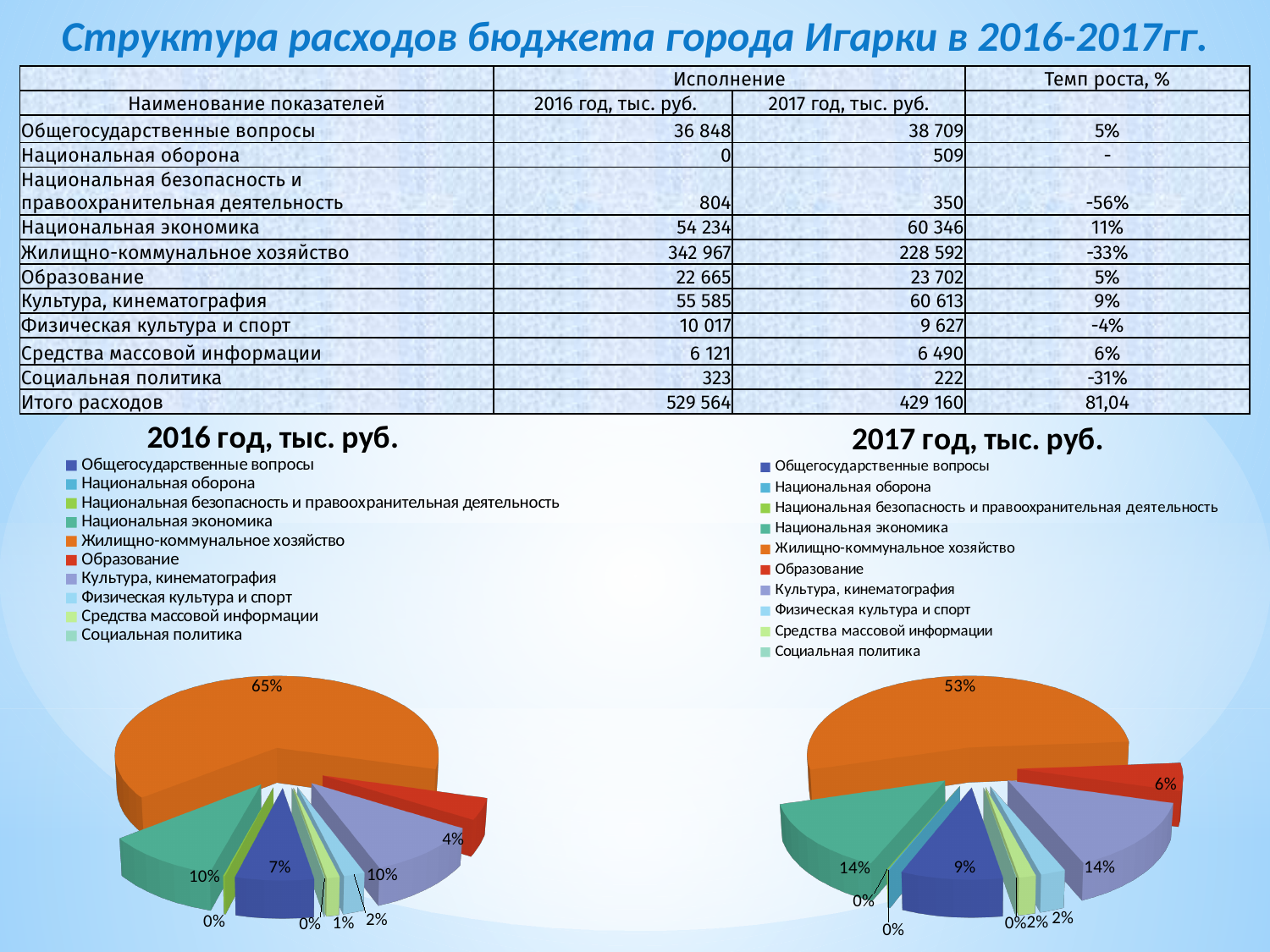

Структура расходов бюджета города Игарки в 2016-2017гг.
|  | Исполнение |  | Темп роста, % |
| --- | --- | --- | --- |
| Наименование показателей | 2016 год, тыс. руб. | 2017 год, тыс. руб. |  |
| Общегосударственные вопросы | 36 848 | 38 709 | 5% |
| Национальная оборона | 0 | 509 | - |
| Национальная безопасность и правоохранительная деятельность | 804 | 350 | -56% |
| Национальная экономика | 54 234 | 60 346 | 11% |
| Жилищно-коммунальное хозяйство | 342 967 | 228 592 | -33% |
| Образование | 22 665 | 23 702 | 5% |
| Культура, кинематография | 55 585 | 60 613 | 9% |
| Физическая культура и спорт | 10 017 | 9 627 | -4% |
| Средства массовой информации | 6 121 | 6 490 | 6% |
| Социальная политика | 323 | 222 | -31% |
| Итого расходов | 529 564 | 429 160 | 81,04 |

[unsupported chart]

[unsupported chart]

[unsupported chart]